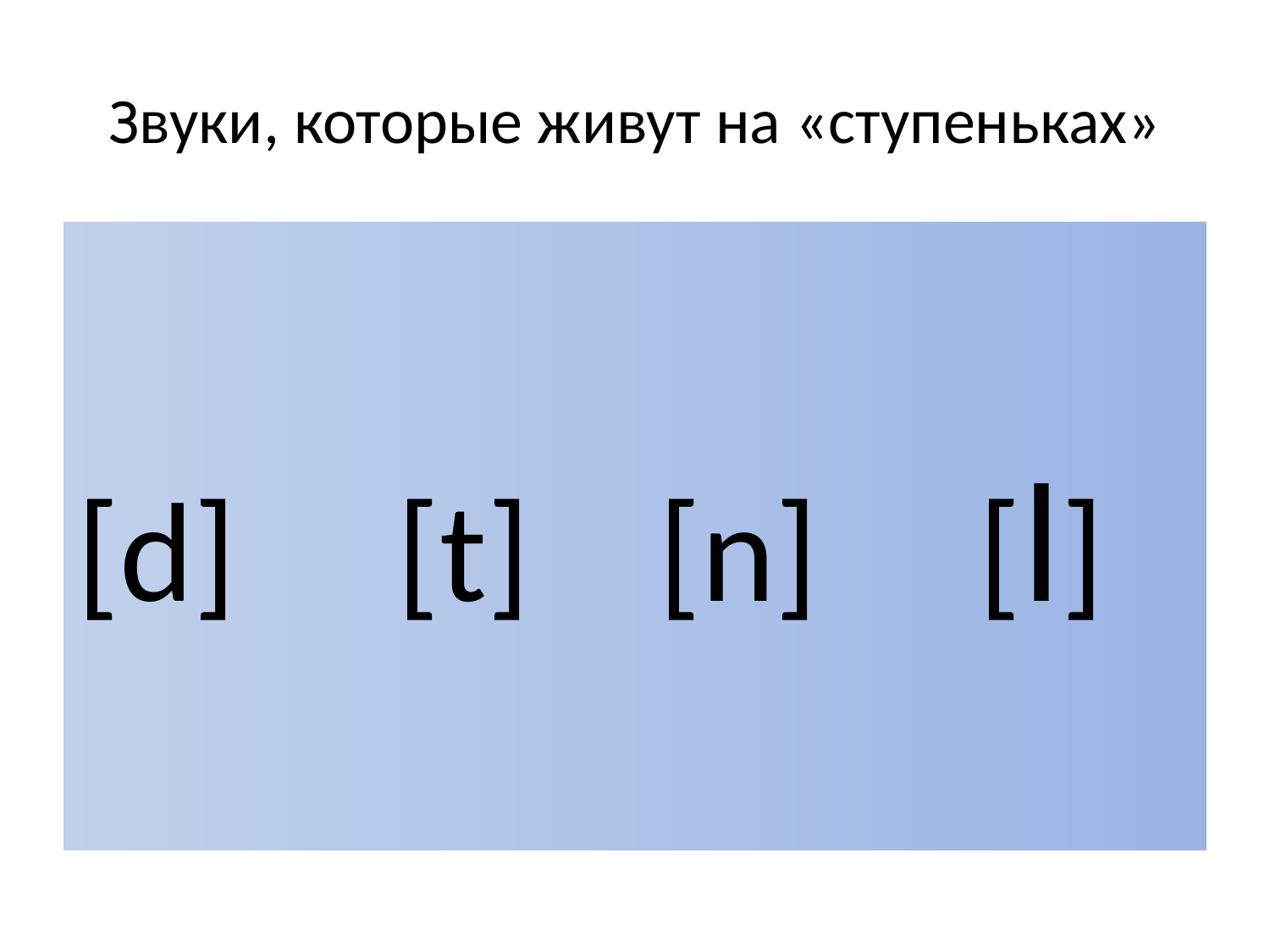

# Звуки, которые живут на «ступеньках»

[d]     [t]    [n]     [l]